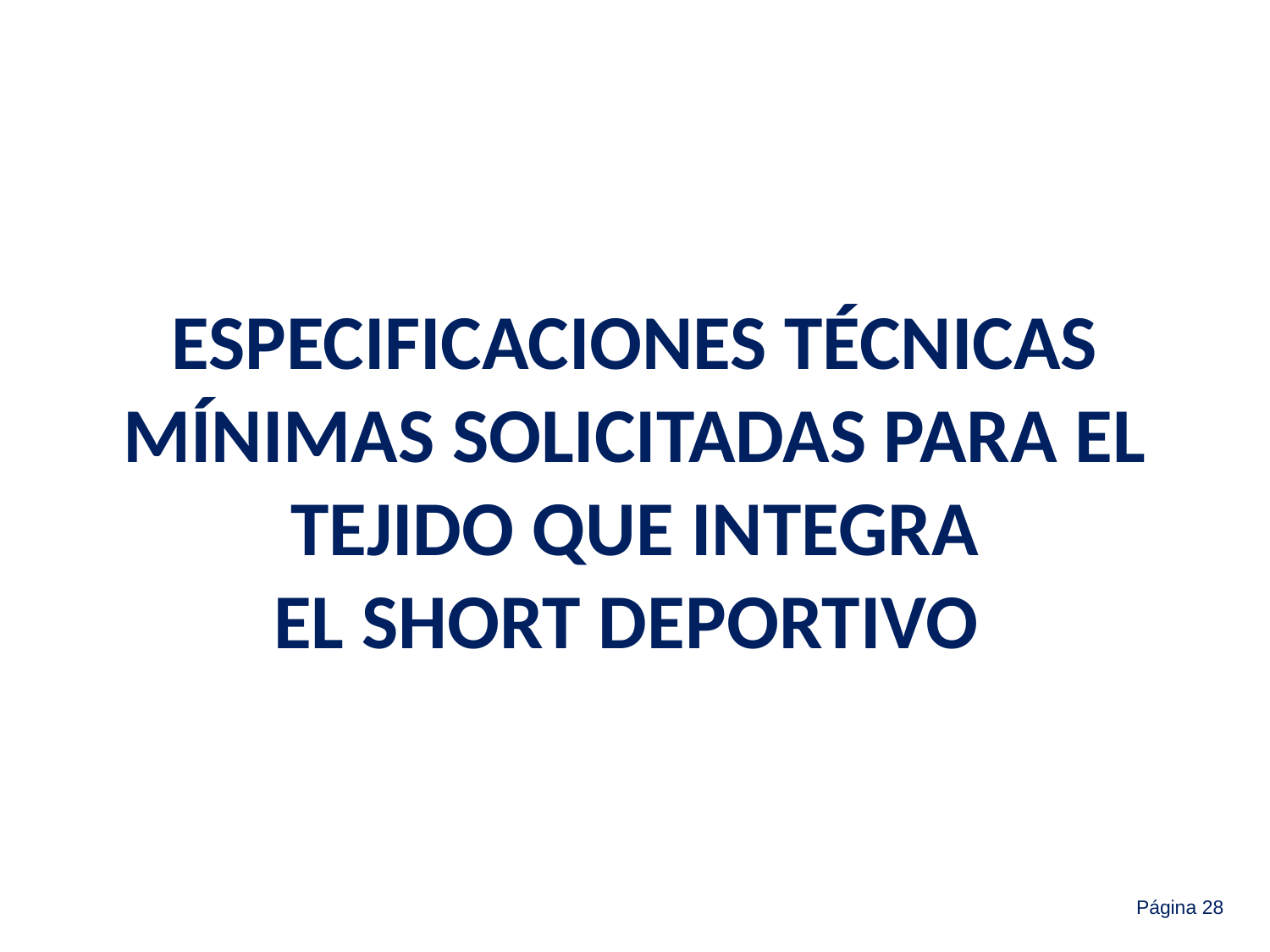

ESPECIFICACIONES TÉCNICAS MÍNIMAS SOLICITADAS PARA EL TEJIDO QUE INTEGRA
EL SHORT DEPORTIVO
Página 28